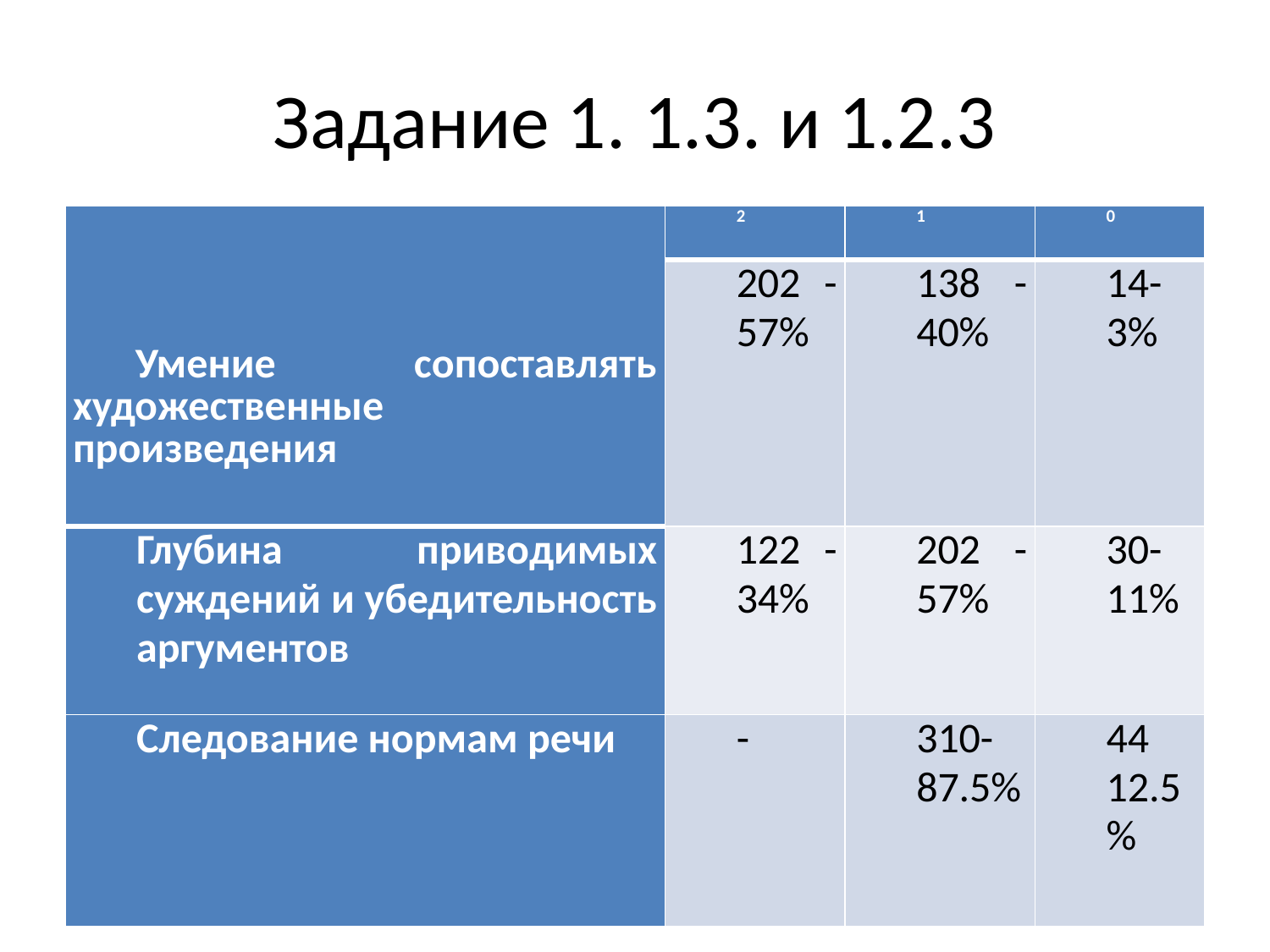

# Задание 1. 1.3. и 1.2.3
| Умение сопоставлять художественные произведения | 2 | 1 | 0 |
| --- | --- | --- | --- |
|  | 202 -57% | 138 -40% | 14-3% |
| Глубина приводимых суждений и убедительность аргументов | 122 - 34% | 202 -57% | 30-11% |
| Следование нормам речи | - | 310-87.5% | 44 12.5% |